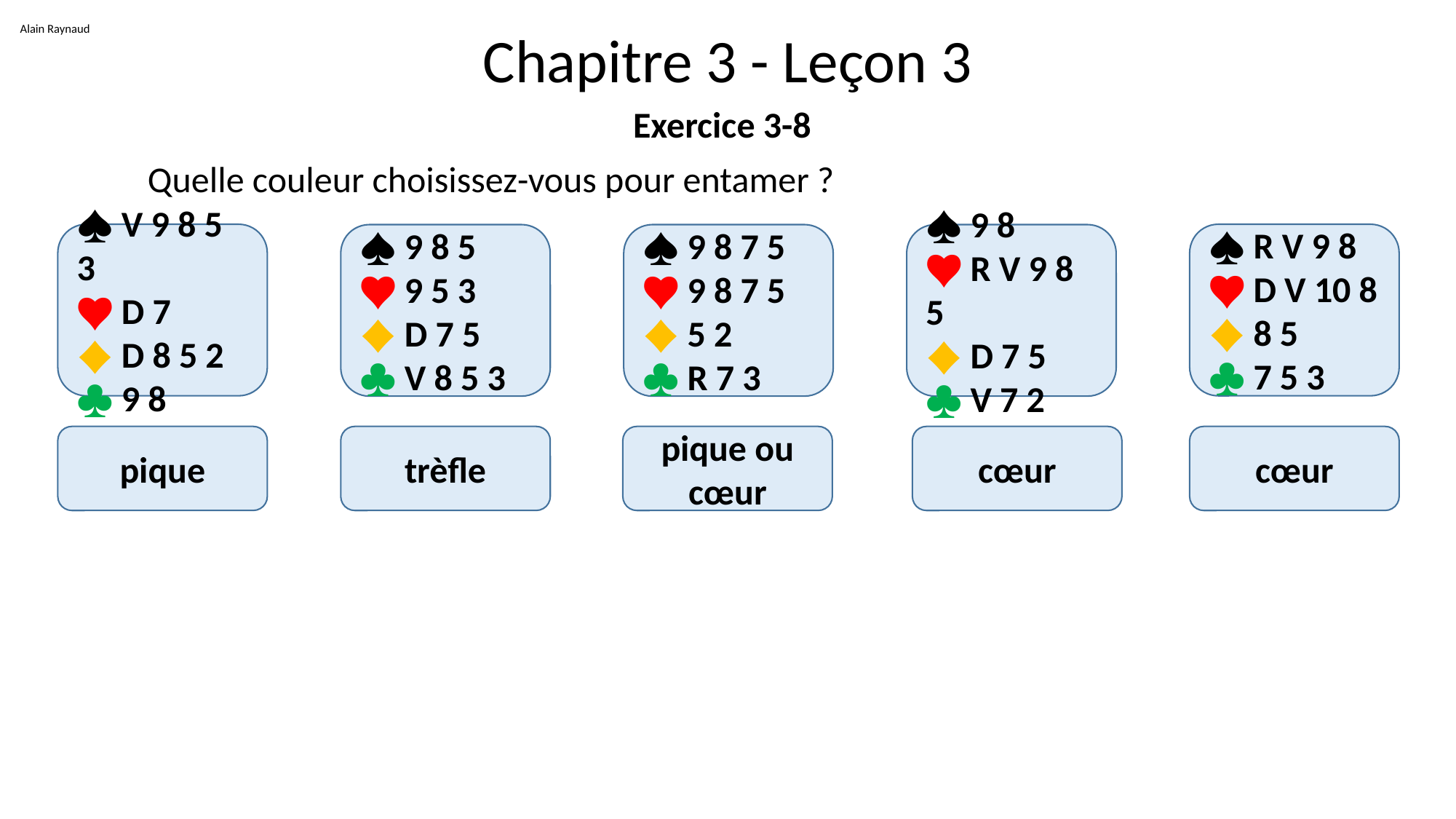

Alain Raynaud
# Chapitre 3 - Leçon 3
Exercice 3-8
	Quelle couleur choisissez-vous pour entamer ?

♠ V 9 8 5 3
♥ D 7
♦ D 8 5 2
♣ 9 8
♠ R V 9 8
♥ D V 10 8
♦ 8 5
♣ 7 5 3
♠ 9 8 5
♥ 9 5 3
♦ D 7 5
♣ V 8 5 3
♠ 9 8 7 5
♥ 9 8 7 5
♦ 5 2
♣ R 7 3
♠ 9 8
♥ R V 9 8 5
♦ D 7 5
♣ V 7 2
pique
trèfle
pique ou cœur
cœur
cœur